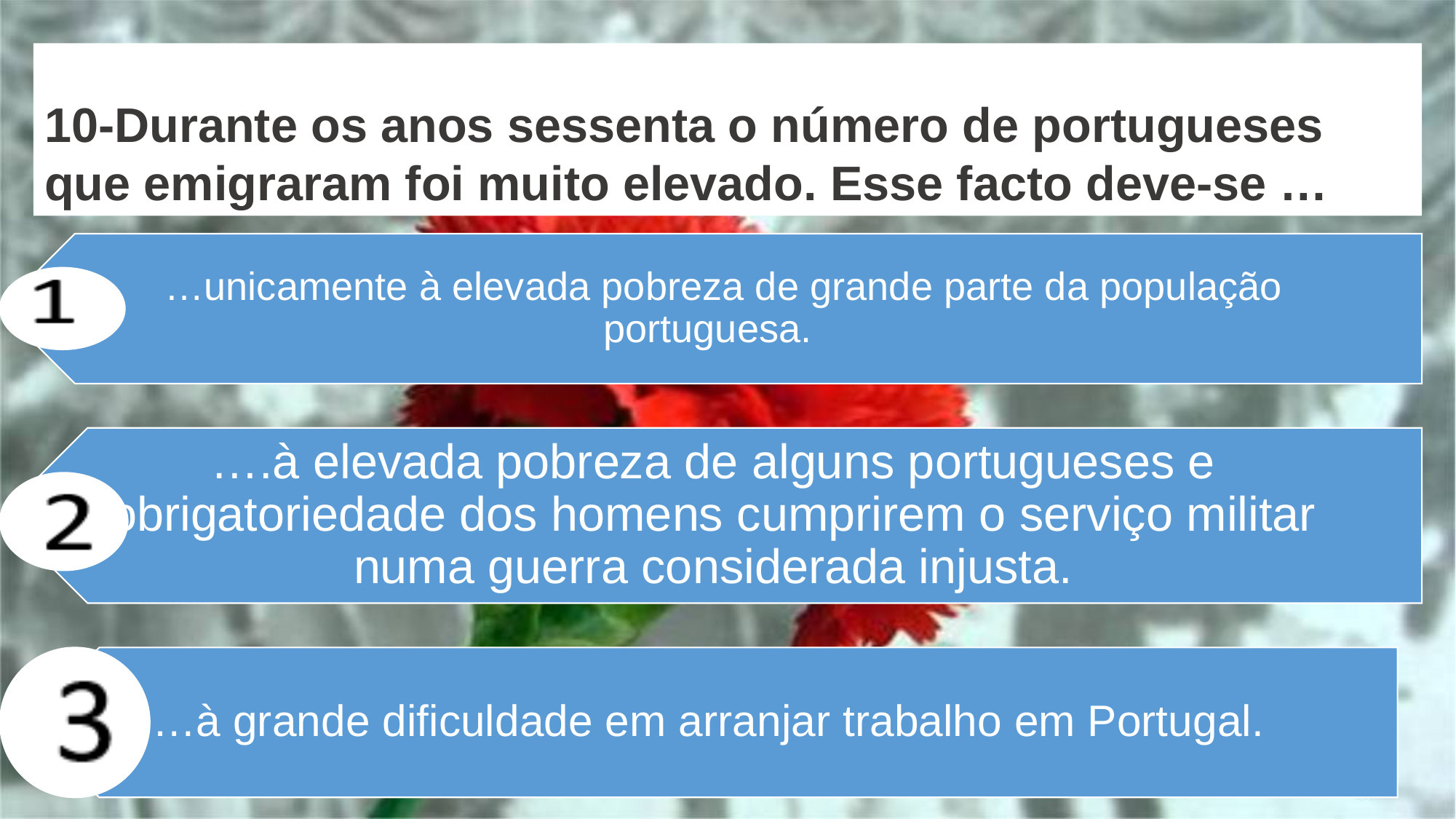

# 10-Durante os anos sessenta o número de portugueses que emigraram foi muito elevado. Esse facto deve-se …
   …unicamente à elevada pobreza de grande parte da população portuguesa.
….à elevada pobreza de alguns portugueses e obrigatoriedade dos homens cumprirem o serviço militar numa guerra considerada injusta.
 …à grande dificuldade em arranjar trabalho em Portugal.